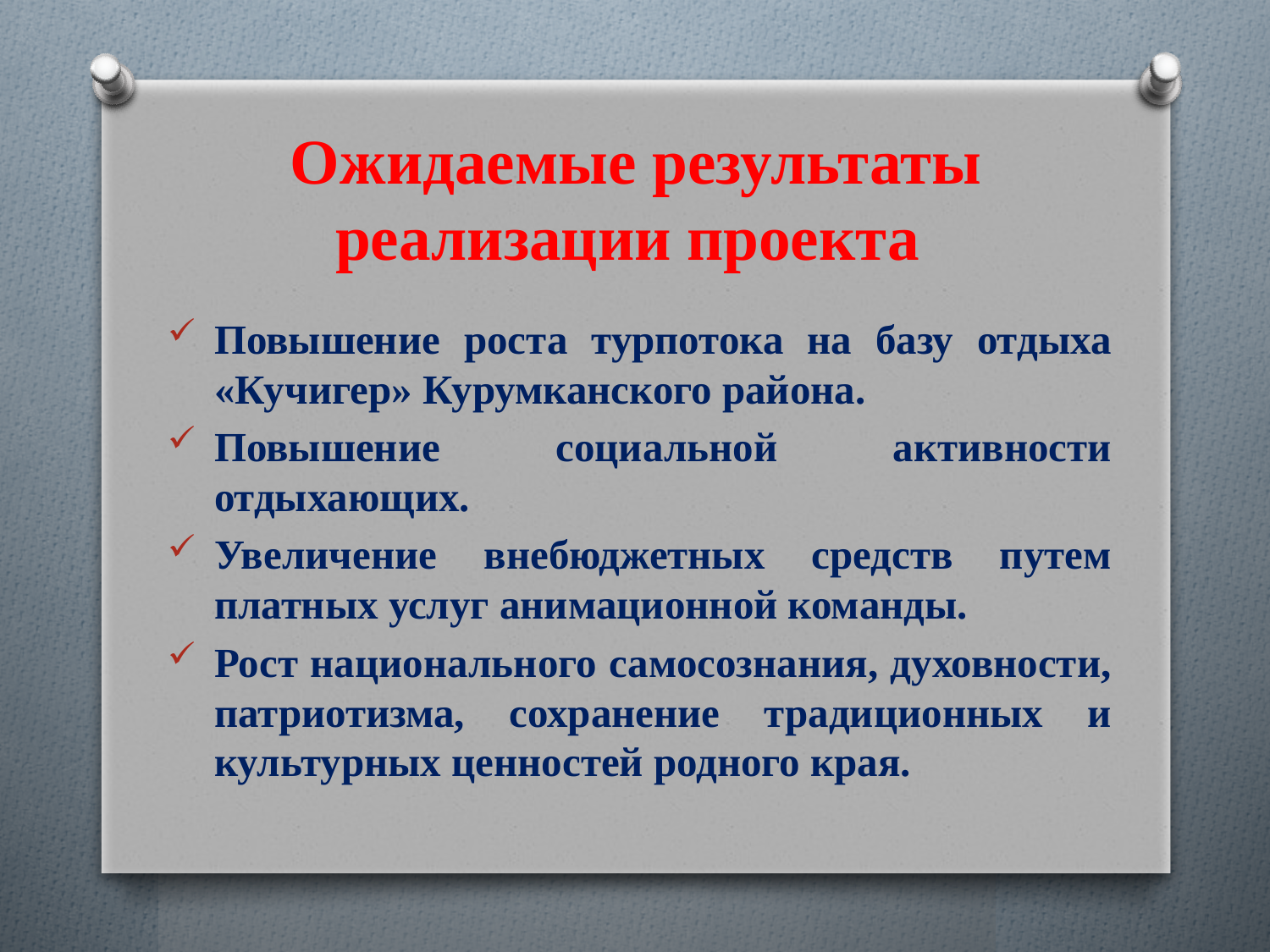

# Ожидаемые результаты реализации проекта
Повышение роста турпотока на базу отдыха «Кучигер» Курумканского района.
Повышение социальной активности отдыхающих.
Увеличение внебюджетных средств путем платных услуг анимационной команды.
Рост национального самосознания, духовности, патриотизма, сохранение традиционных и культурных ценностей родного края.